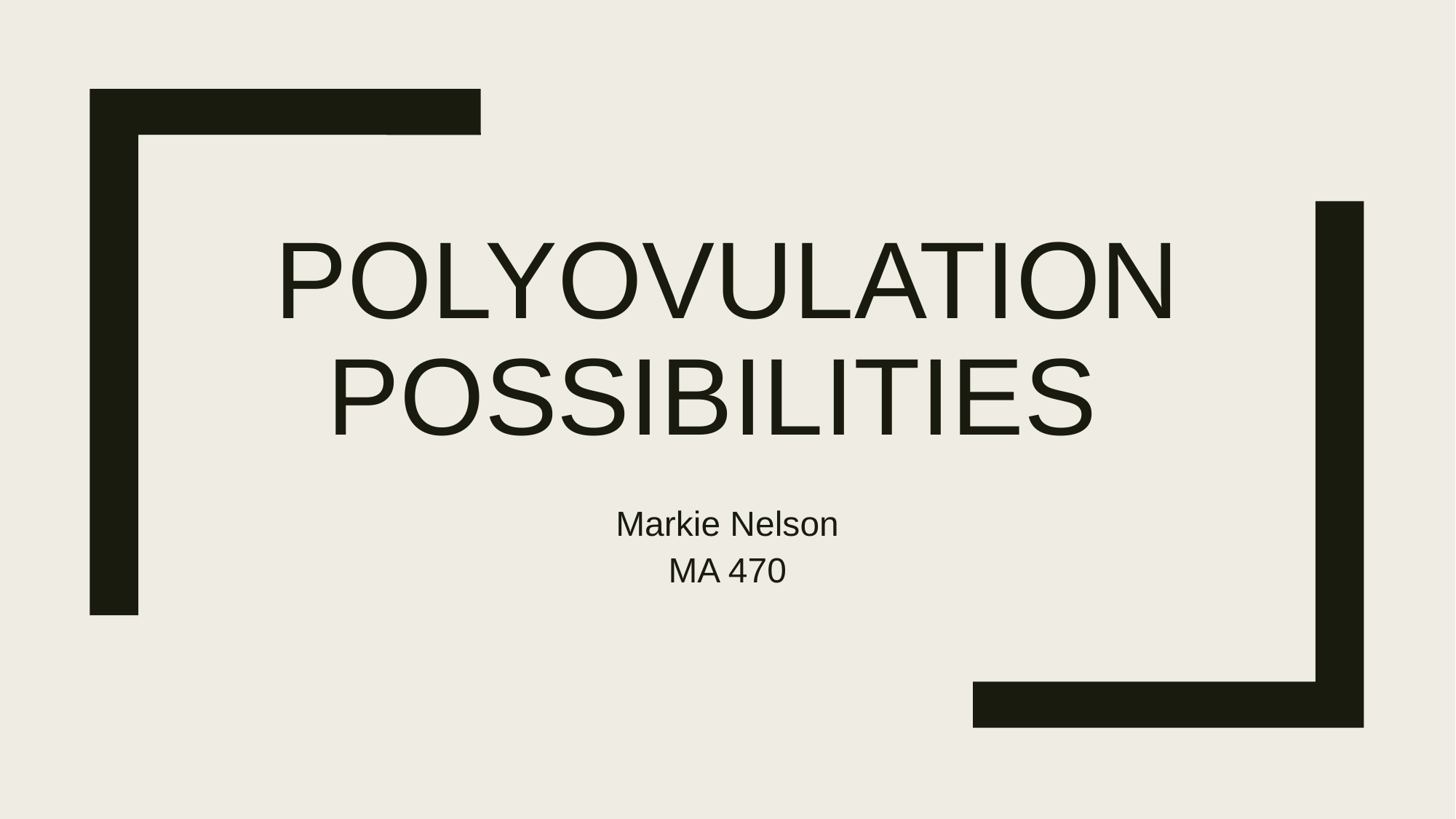

# Polyovulation Possibilities
Markie Nelson
MA 470